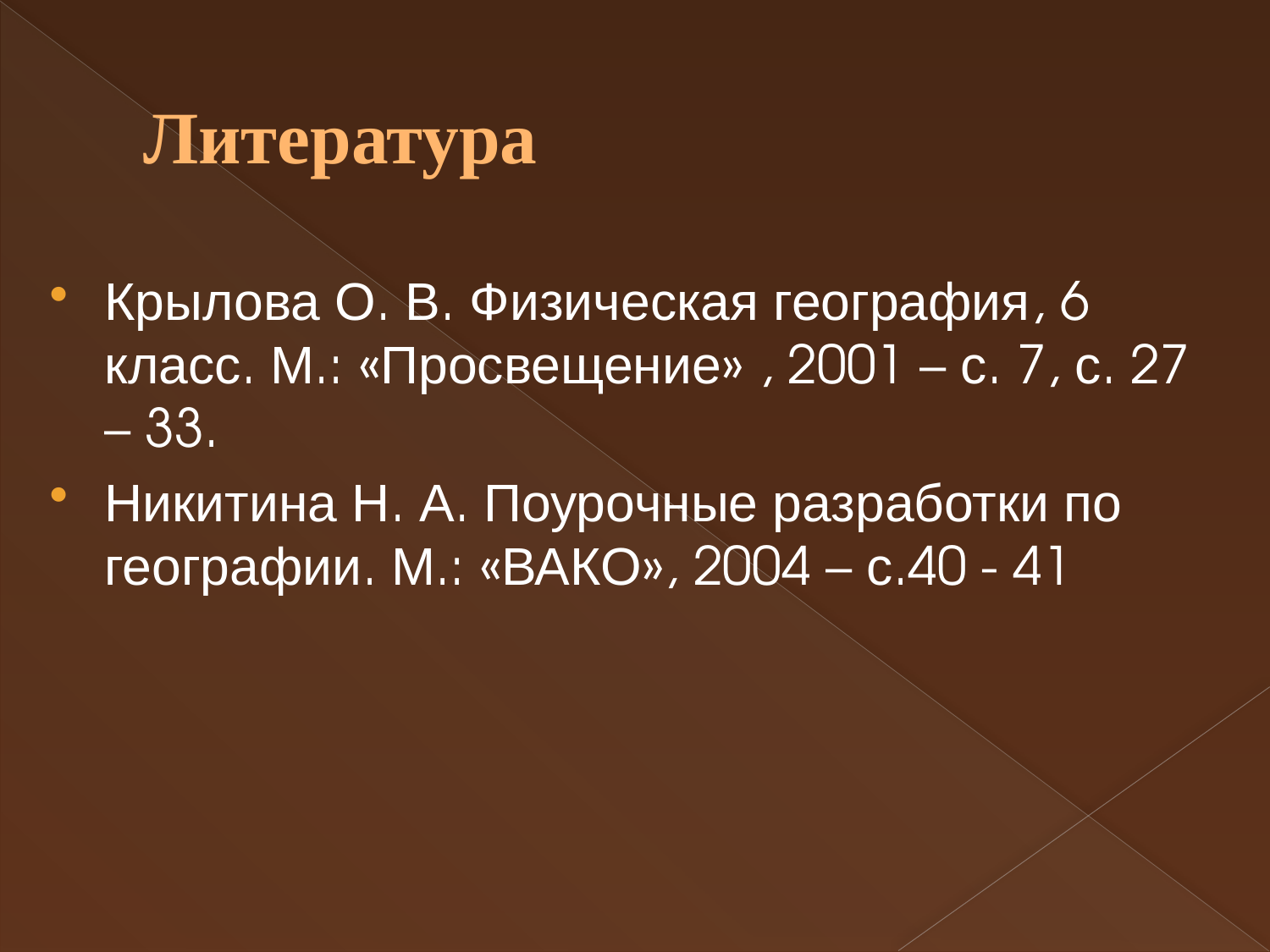

# Литература
Крылова О. В. Физическая география, 6 класс. М.: «Просвещение» , 2001 – с. 7, с. 27 – 33.
Никитина Н. А. Поурочные разработки по географии. М.: «ВАКО», 2004 – с.40 - 41